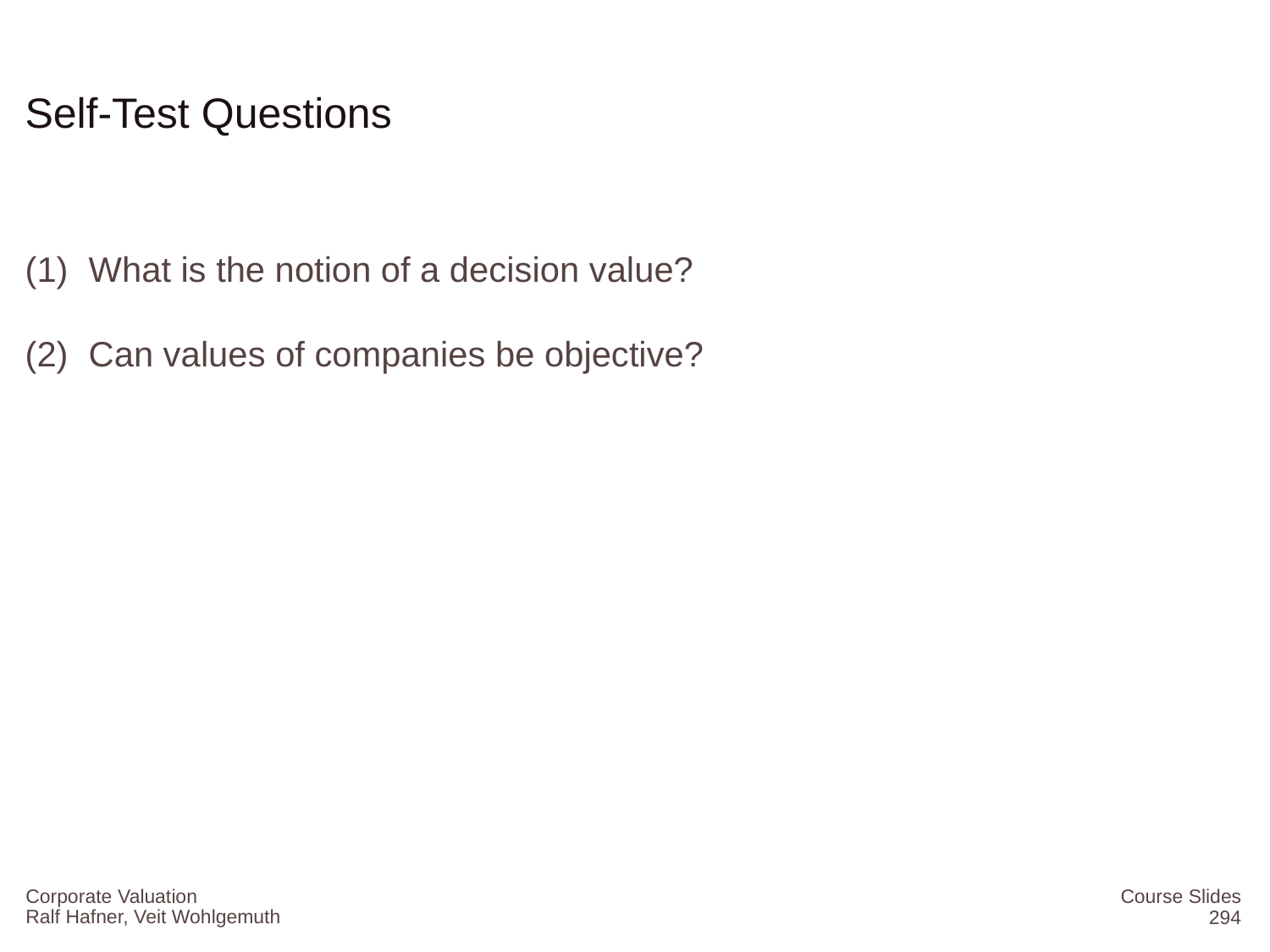

# Self-Test Questions
What is the notion of a decision value?

Can values of companies be objective?
Corporate Valuation
Course Slides
294